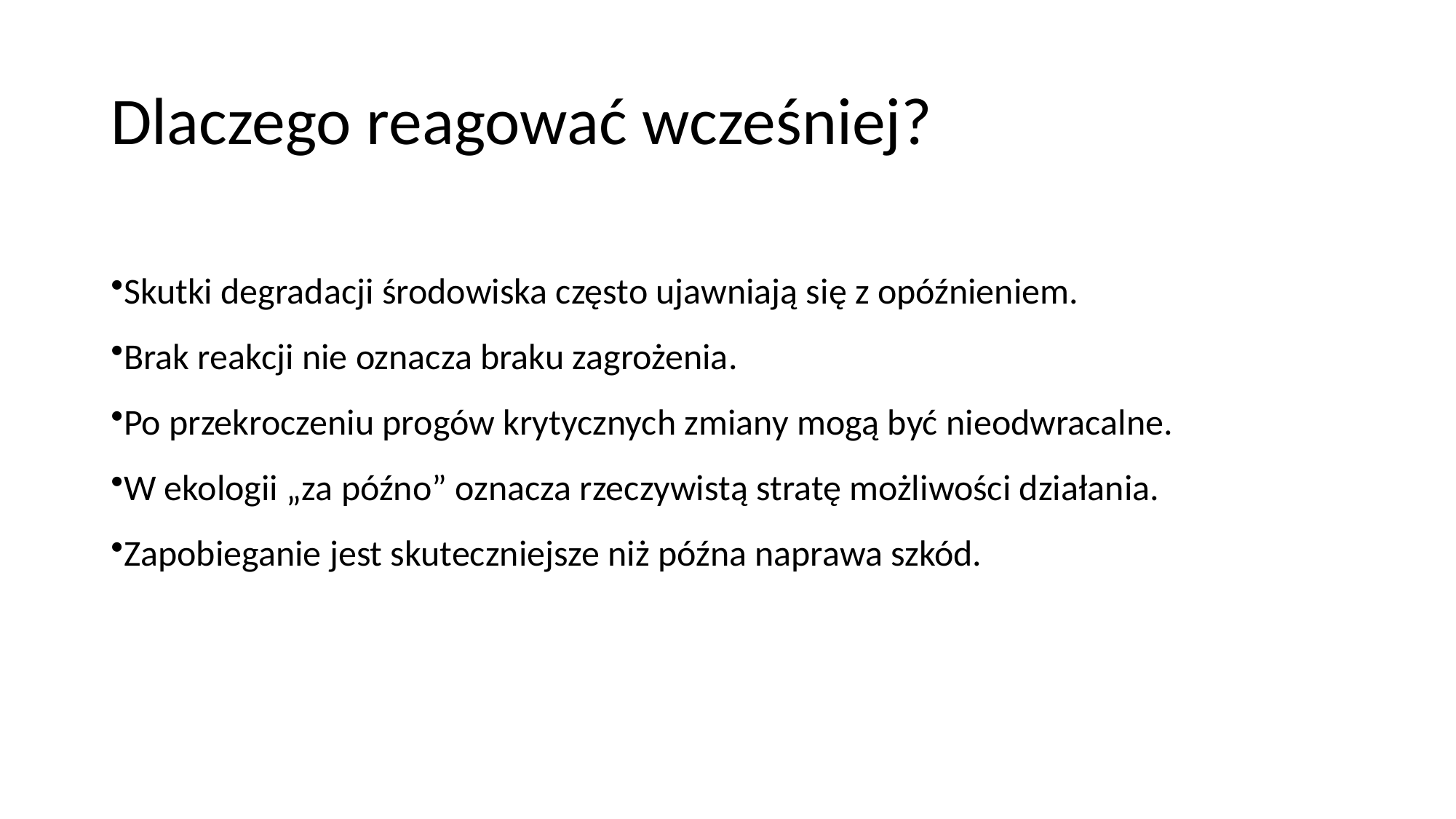

# Dlaczego reagować wcześniej?
Skutki degradacji środowiska często ujawniają się z opóźnieniem.
Brak reakcji nie oznacza braku zagrożenia.
Po przekroczeniu progów krytycznych zmiany mogą być nieodwracalne.
W ekologii „za późno” oznacza rzeczywistą stratę możliwości działania.
Zapobieganie jest skuteczniejsze niż późna naprawa szkód.